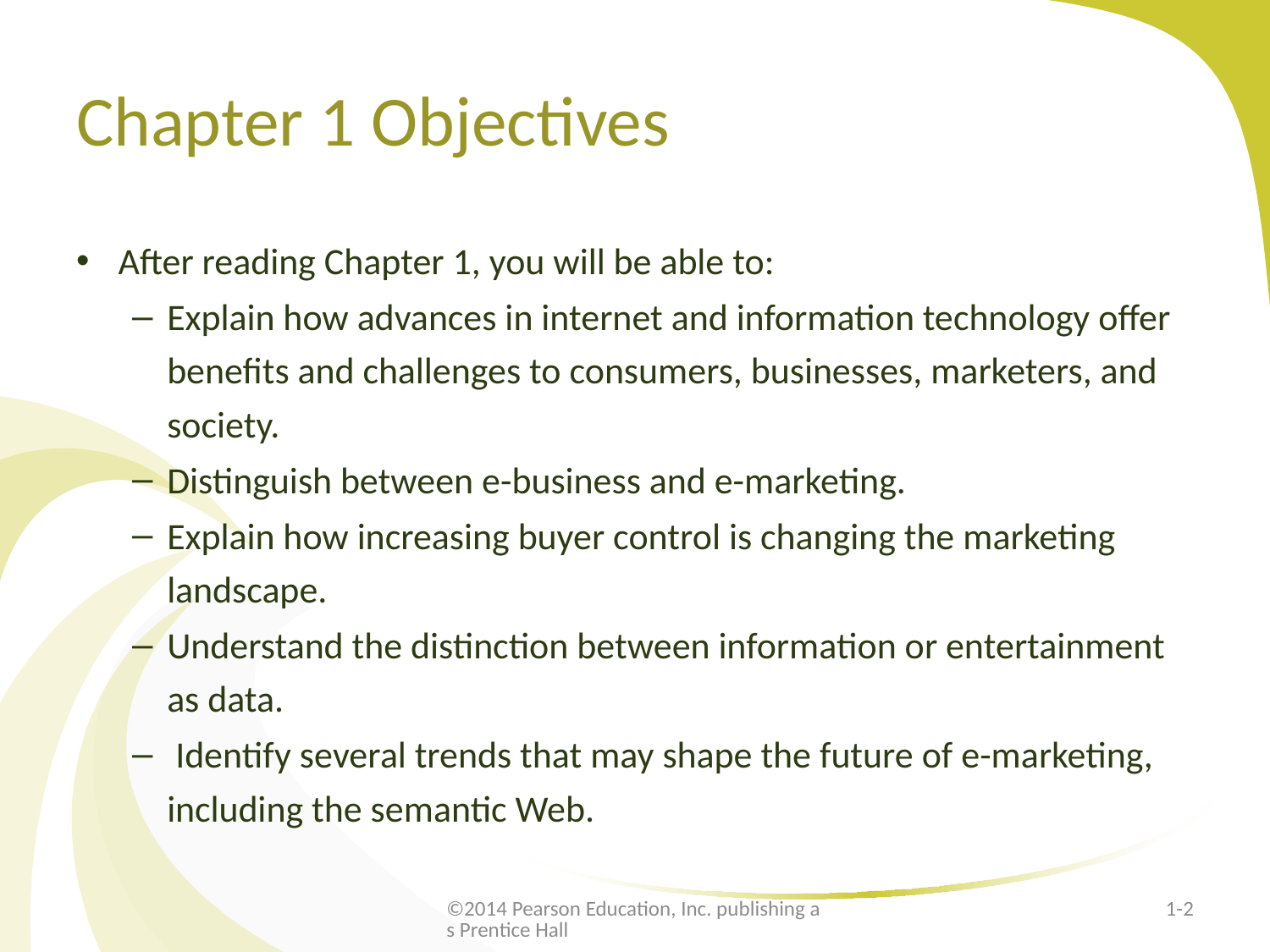

# Chapter 1 Objectives
After reading Chapter 1, you will be able to:
Explain how advances in internet and information technology offer benefits and challenges to consumers, businesses, marketers, and society.
Distinguish between e-business and e-marketing.
Explain how increasing buyer control is changing the marketing landscape.
Understand the distinction between information or entertainment as data.
 Identify several trends that may shape the future of e-marketing, including the semantic Web.

©2014 Pearson Education, Inc. publishing as Prentice Hall
1-2